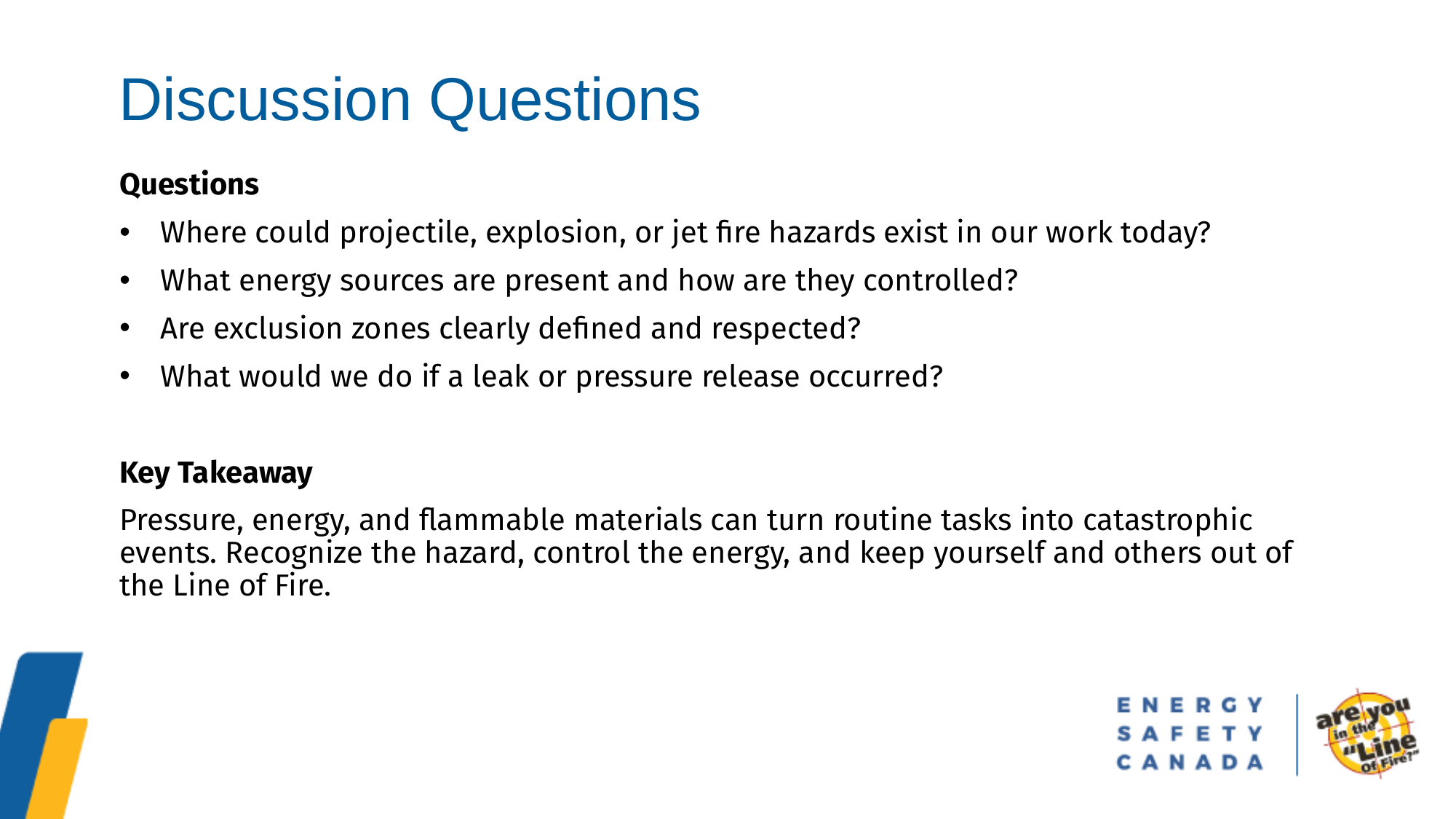

Discussion Questions
Questions
Where could projectile, explosion, or jet fire hazards exist in our work today?
What energy sources are present and how are they controlled?
Are exclusion zones clearly defined and respected?
What would we do if a leak or pressure release occurred?

Key Takeaway
Pressure, energy, and flammable materials can turn routine tasks into catastrophic events. Recognize the hazard, control the energy, and keep yourself and others out of the Line of Fire.